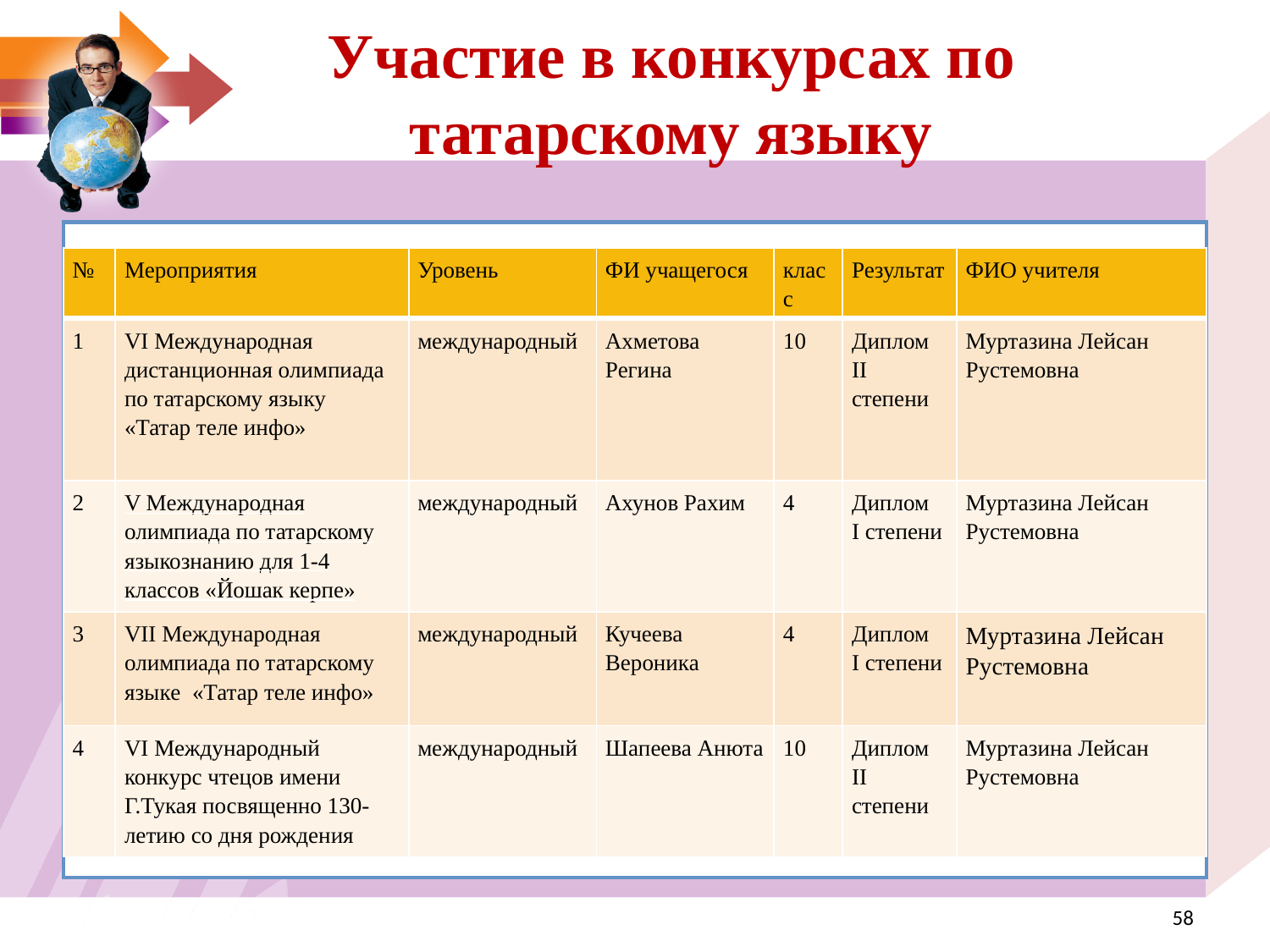

Участие в конкурсах по татарскому языку

| № | Мероприятия | Уровень | ФИ учащегося | класс | Результат | ФИО учителя |
| --- | --- | --- | --- | --- | --- | --- |
| 1 | VI Международная дистанционная олимпиада по татарскому языку «Татар теле инфо» | международный | Ахметова Регина | 10 | Диплом II степени | Муртазина Лейсан Рустемовна |
| 2 | V Международная олимпиада по татарскому языкознанию для 1-4 классов «Йошак керпе» | международный | Ахунов Рахим | 4 | Диплом I степени | Муртазина Лейсан Рустемовна |
| 3 | VII Международная олимпиада по татарскому языкe «Татар теле инфо» | международный | Кучеева Вероника | 4 | Диплом I степени | Муртазина Лейсан Рустемовна |
| 4 | VI Международный конкурс чтецов имени Г.Тукая посвященно 130-летию со дня рождения | международный | Шапеева Анюта | 10 | Диплом II степени | Муртазина Лейсан Рустемовна |

58
| № | Мероприятия | Уровень | ФИ учащегося | класс | Результат | ФИО учителя |
| --- | --- | --- | --- | --- | --- | --- |
| 1 | VI Международная дистанционная олимпиада по татарскому языку «Татар теле инфо» | международный | Ахметова Регина | 10 | Диплом II степени | Муртазина Лейсан Рустемовна |
| 2 | V Международная олимпиада по татарскому языкознанию для 1-4 классов «Йомшак керпе» | международный | Ахунов Рахим | 4 | Диплом I степени | Муртазина Лейсан Рустемовна |
| 3 | VII Международная олимпиада по татарскому языкe «Татар теле инфо» | международный | Кучеева Вероника | 4 | Диплом I степени | Муртазина Лейсан Рустемовна |
| 4 | VI Международный конкурс чтецов имени Г.Тукая посвященно 130-летию со дня рождения | международный | Шапеева Анюта | 10 | Диплом II степени | Муртазина Лейсан Рустемовна |